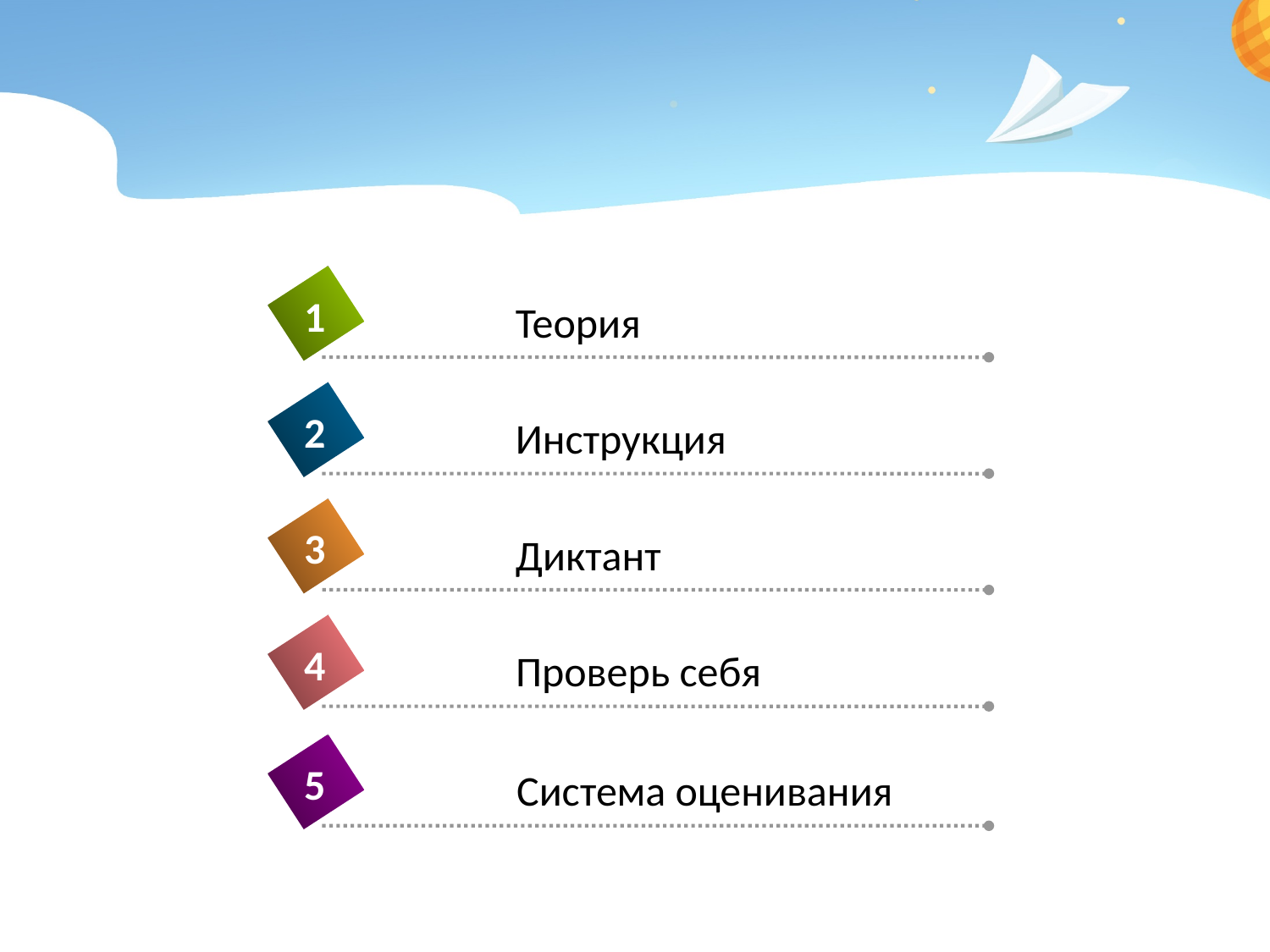

1
Теория

2
Инструкция

3
Диктант

4
Проверь себя

5
Система оценивания